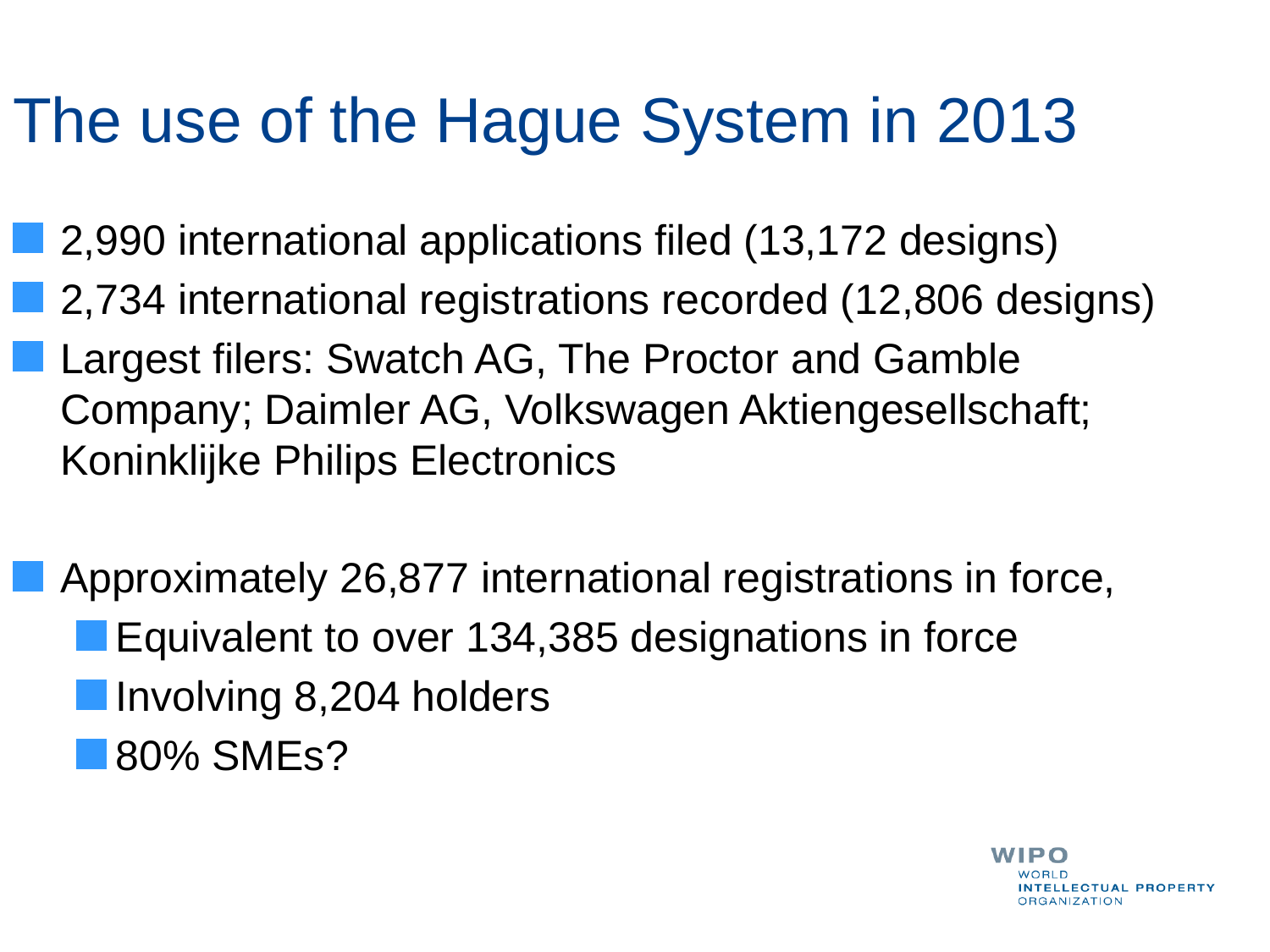

The use of the Hague System in 2013
2,990 international applications filed (13,172 designs)
2,734 international registrations recorded (12,806 designs)
Largest filers: Swatch AG, The Proctor and Gamble Company; Daimler AG, Volkswagen Aktiengesellschaft; Koninklijke Philips Electronics

Approximately 26,877 international registrations in force,
Equivalent to over 134,385 designations in force
Involving 8,204 holders
80% SMEs?